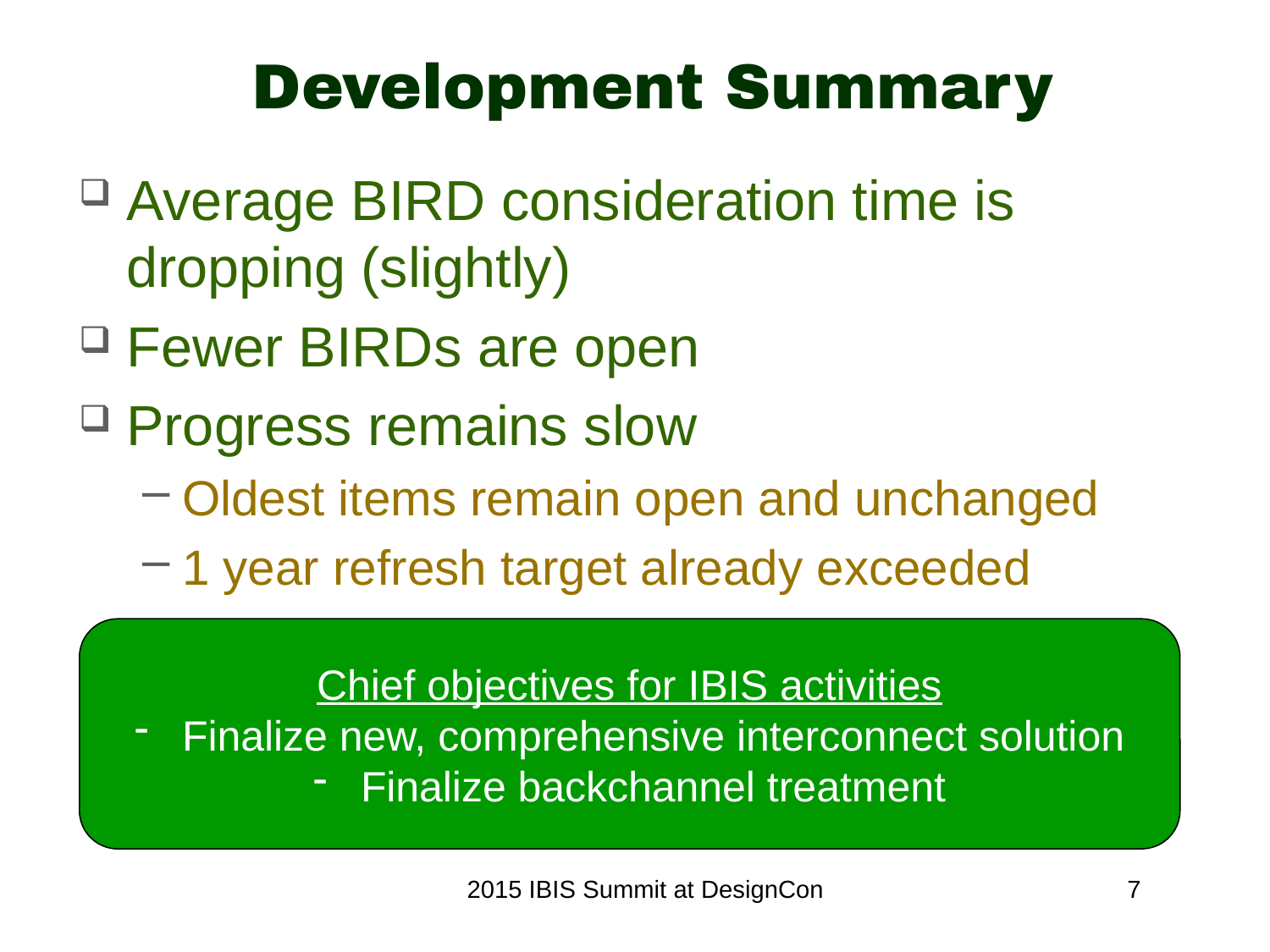

# Development Summary
Average BIRD consideration time is dropping (slightly)
Fewer BIRDs are open
Progress remains slow
Oldest items remain open and unchanged
1 year refresh target already exceeded
Chief objectives for IBIS activities
Finalize new, comprehensive interconnect solution
Finalize backchannel treatment

2015 IBIS Summit at DesignCon

7